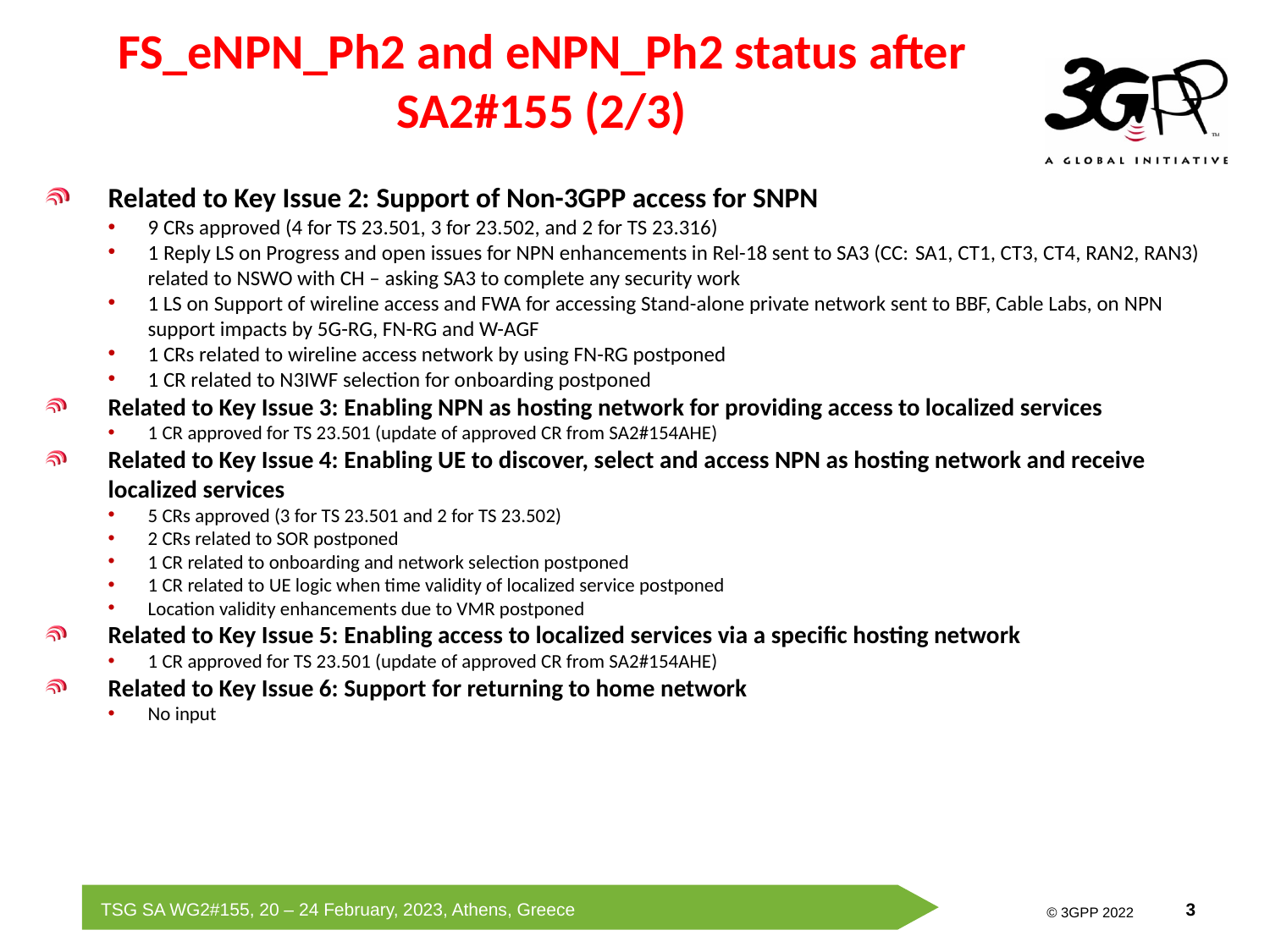

# FS_eNPN_Ph2 and eNPN_Ph2 status after SA2#155 (2/3)
Related to Key Issue 2: Support of Non-3GPP access for SNPN
9 CRs approved (4 for TS 23.501, 3 for 23.502, and 2 for TS 23.316)
1 Reply LS on Progress and open issues for NPN enhancements in Rel-18 sent to SA3 (CC: SA1, CT1, CT3, CT4, RAN2, RAN3) related to NSWO with CH – asking SA3 to complete any security work
1 LS on Support of wireline access and FWA for accessing Stand-alone private network sent to BBF, Cable Labs, on NPN support impacts by 5G-RG, FN-RG and W-AGF
1 CRs related to wireline access network by using FN-RG postponed
1 CR related to N3IWF selection for onboarding postponed
Related to Key Issue 3: Enabling NPN as hosting network for providing access to localized services
1 CR approved for TS 23.501 (update of approved CR from SA2#154AHE)
Related to Key Issue 4: Enabling UE to discover, select and access NPN as hosting network and receive localized services
5 CRs approved (3 for TS 23.501 and 2 for TS 23.502)
2 CRs related to SOR postponed
1 CR related to onboarding and network selection postponed
1 CR related to UE logic when time validity of localized service postponed
Location validity enhancements due to VMR postponed
Related to Key Issue 5: Enabling access to localized services via a specific hosting network
1 CR approved for TS 23.501 (update of approved CR from SA2#154AHE)
Related to Key Issue 6: Support for returning to home network
No input